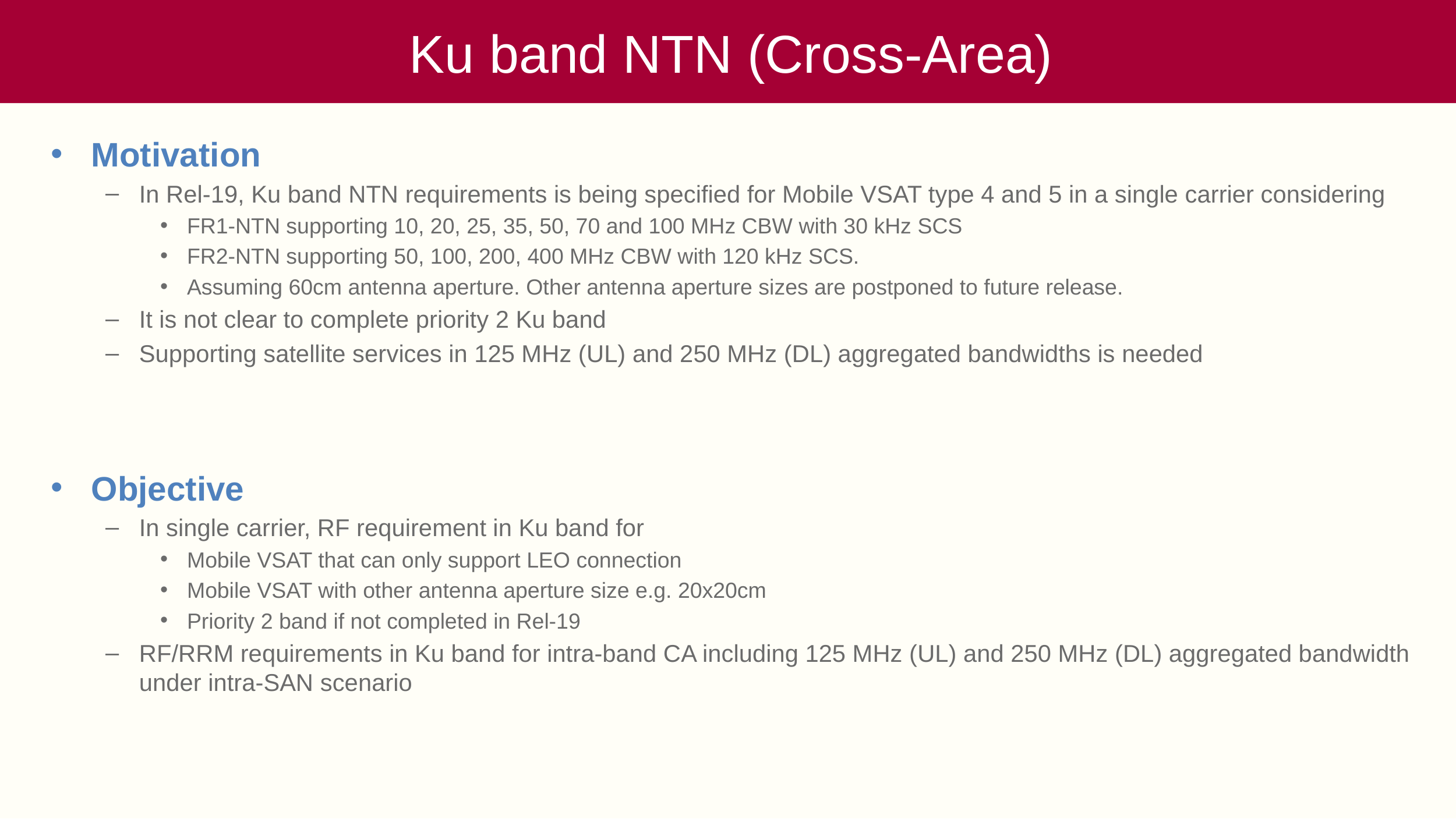

# Ku band NTN (Cross-Area)
Motivation
In Rel-19, Ku band NTN requirements is being specified for Mobile VSAT type 4 and 5 in a single carrier considering
FR1-NTN supporting 10, 20, 25, 35, 50, 70 and 100 MHz CBW with 30 kHz SCS
FR2-NTN supporting 50, 100, 200, 400 MHz CBW with 120 kHz SCS.
Assuming 60cm antenna aperture. Other antenna aperture sizes are postponed to future release.
It is not clear to complete priority 2 Ku band
Supporting satellite services in 125 MHz (UL) and 250 MHz (DL) aggregated bandwidths is needed

Objective
In single carrier, RF requirement in Ku band for
Mobile VSAT that can only support LEO connection
Mobile VSAT with other antenna aperture size e.g. 20x20cm
Priority 2 band if not completed in Rel-19
RF/RRM requirements in Ku band for intra-band CA including 125 MHz (UL) and 250 MHz (DL) aggregated bandwidth under intra-SAN scenario